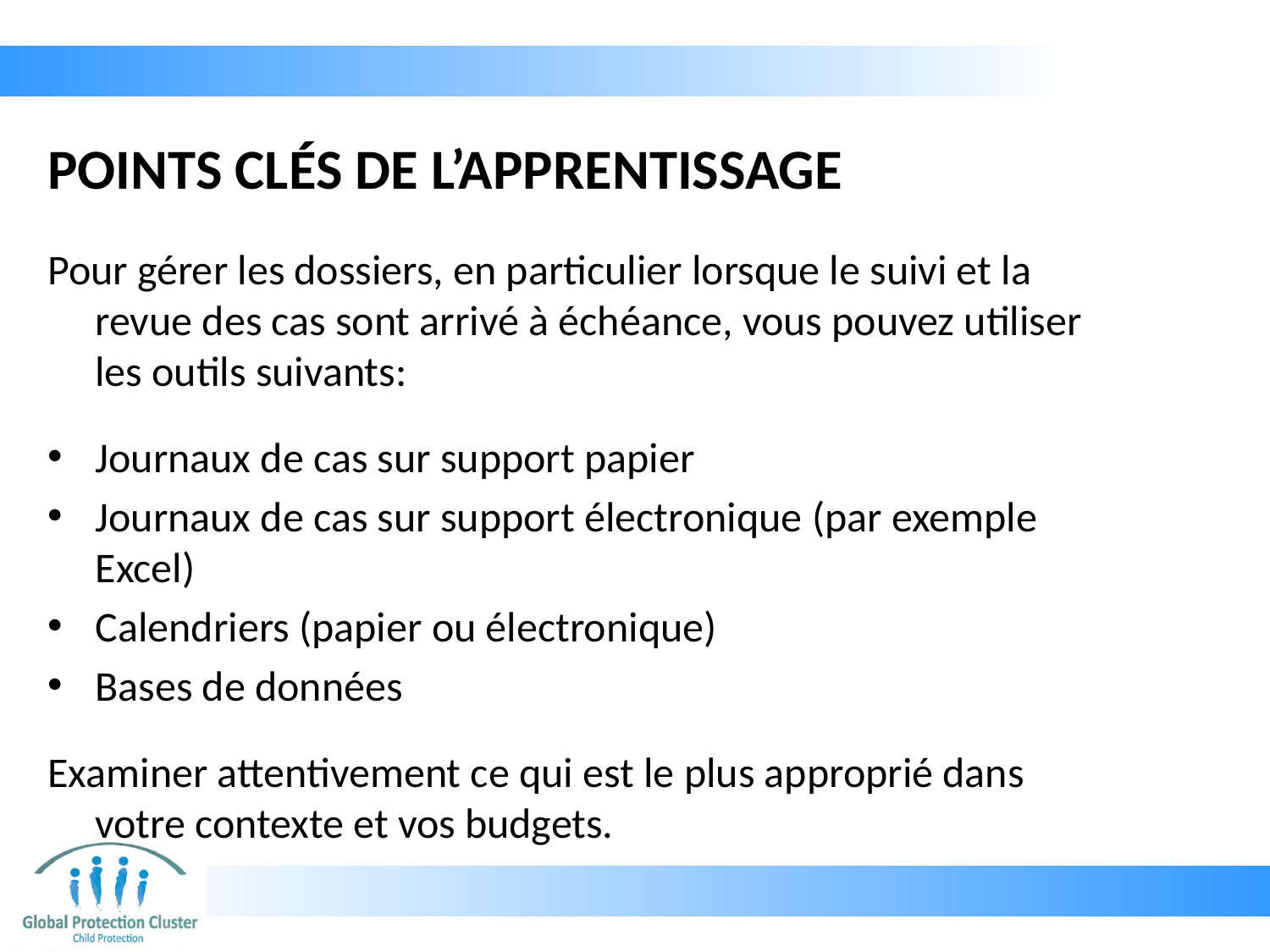

# POINTS CLÉS DE L’APPRENTISSAGE
Pour gérer les dossiers, en particulier lorsque le suivi et la revue des cas sont arrivé à échéance, vous pouvez utiliser les outils suivants:

Journaux de cas sur support papier
Journaux de cas sur support électronique (par exemple Excel)
Calendriers (papier ou électronique)
Bases de données

Examiner attentivement ce qui est le plus approprié dans votre contexte et vos budgets.